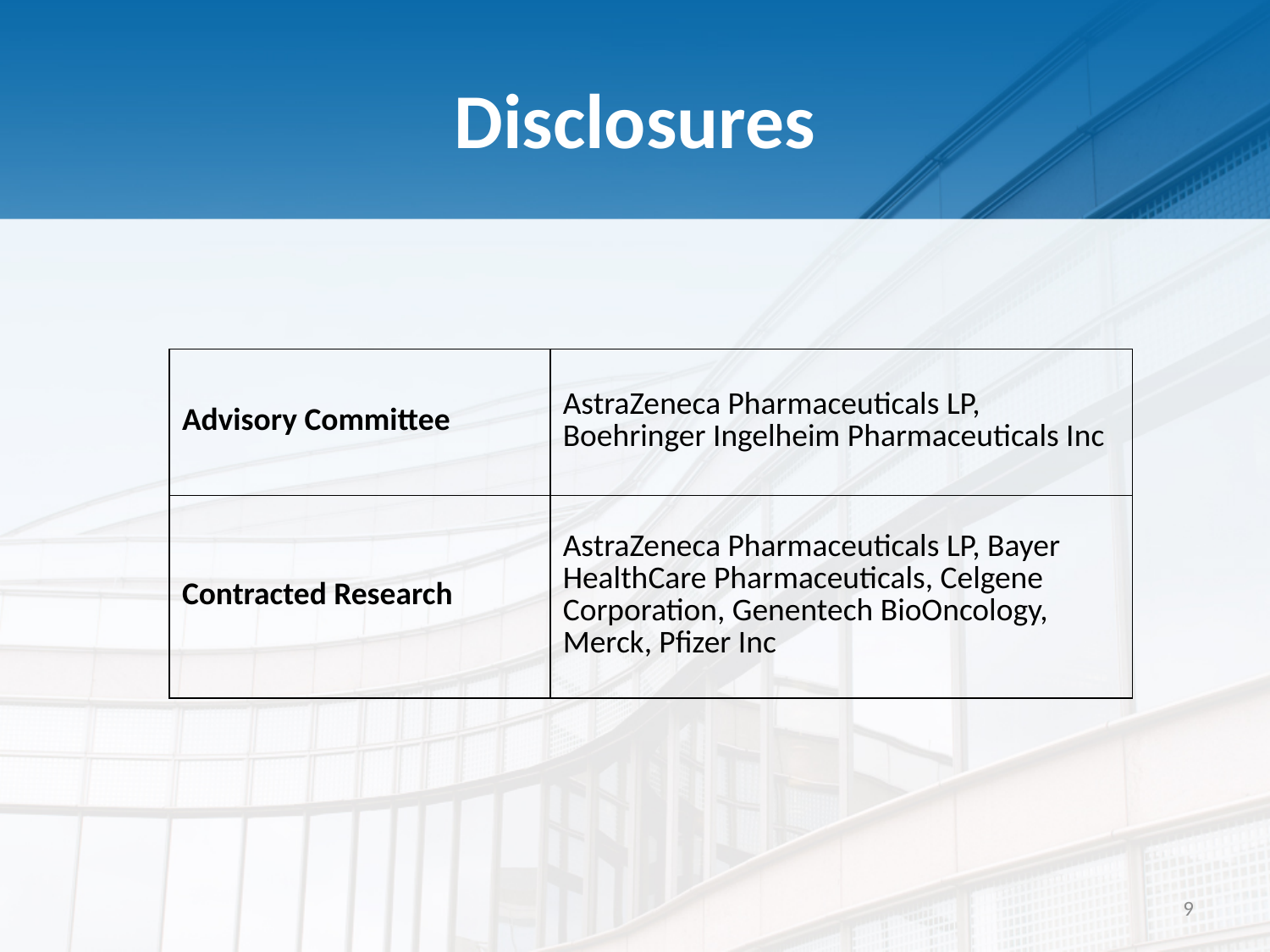

# Disclosures
| Advisory Committee | AstraZeneca Pharmaceuticals LP, Boehringer Ingelheim Pharmaceuticals Inc |
| --- | --- |
| Contracted Research | AstraZeneca Pharmaceuticals LP, Bayer HealthCare Pharmaceuticals, Celgene Corporation, Genentech BioOncology, Merck, Pfizer Inc |
9